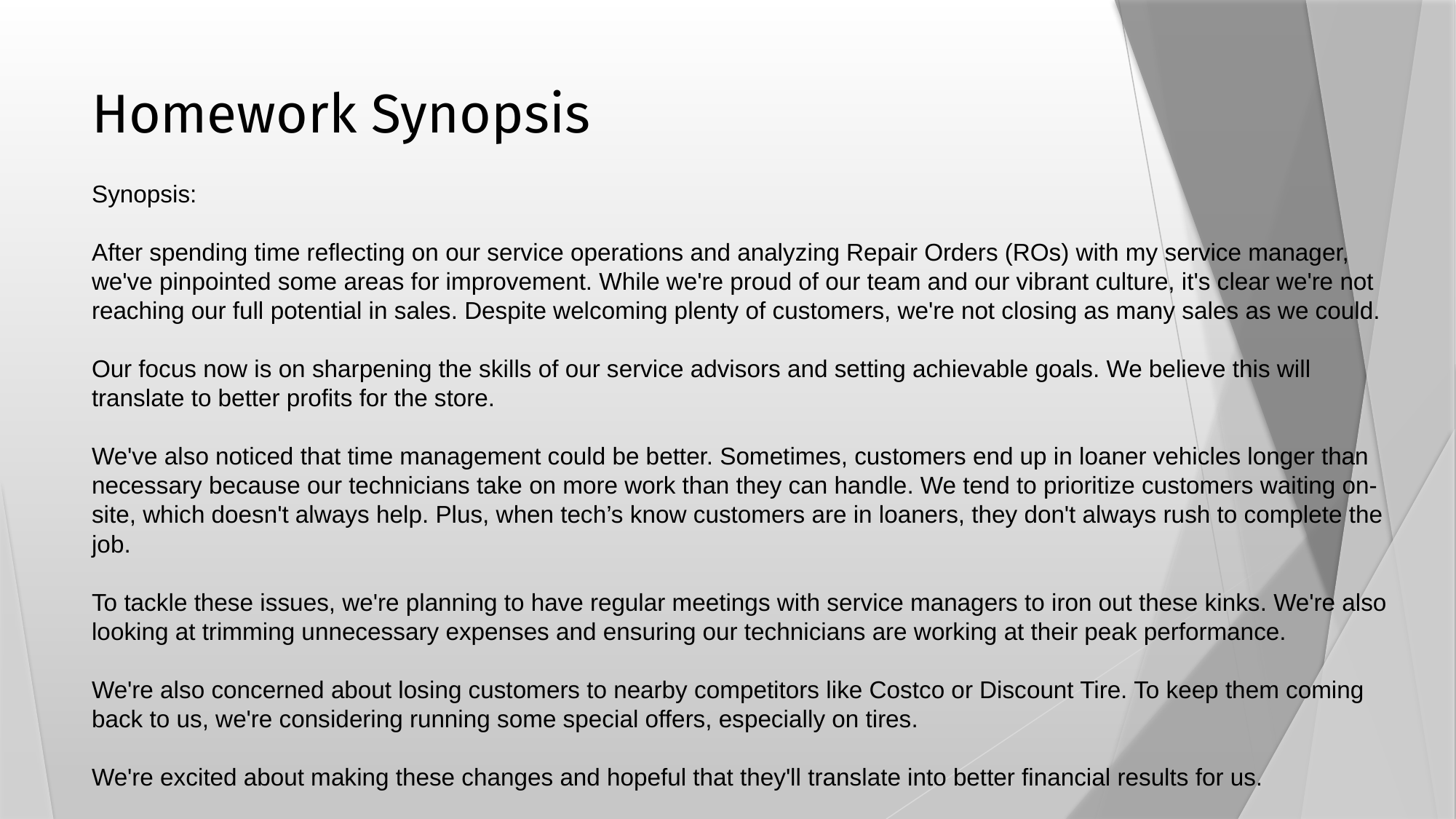

# Homework Synopsis
Synopsis:

After spending time reflecting on our service operations and analyzing Repair Orders (ROs) with my service manager, we've pinpointed some areas for improvement. While we're proud of our team and our vibrant culture, it's clear we're not reaching our full potential in sales. Despite welcoming plenty of customers, we're not closing as many sales as we could.

Our focus now is on sharpening the skills of our service advisors and setting achievable goals. We believe this will translate to better profits for the store.

We've also noticed that time management could be better. Sometimes, customers end up in loaner vehicles longer than necessary because our technicians take on more work than they can handle. We tend to prioritize customers waiting on-site, which doesn't always help. Plus, when tech’s know customers are in loaners, they don't always rush to complete the job.

To tackle these issues, we're planning to have regular meetings with service managers to iron out these kinks. We're also looking at trimming unnecessary expenses and ensuring our technicians are working at their peak performance.

We're also concerned about losing customers to nearby competitors like Costco or Discount Tire. To keep them coming back to us, we're considering running some special offers, especially on tires.

We're excited about making these changes and hopeful that they'll translate into better financial results for us.